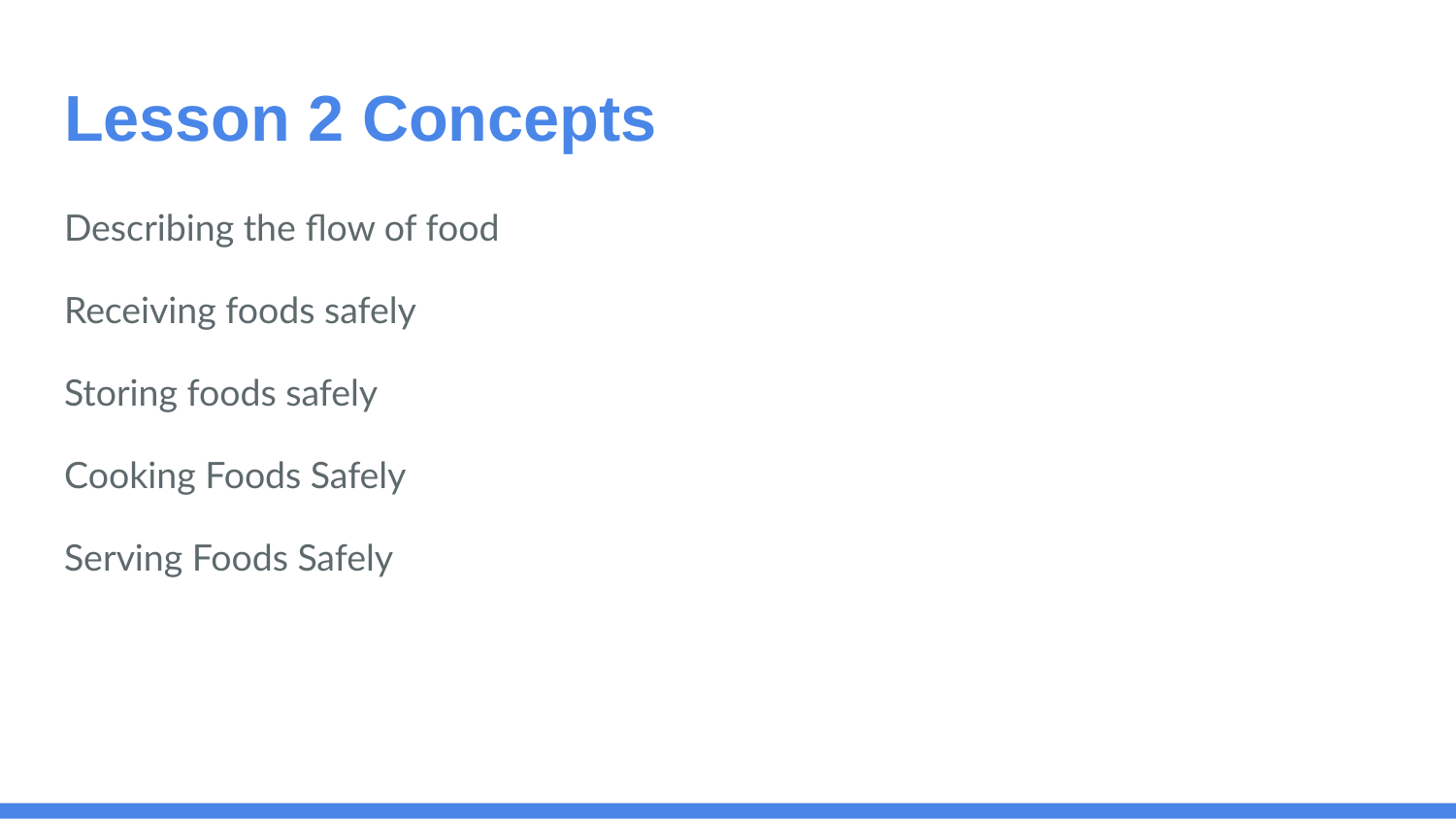

# Lesson 2 Concepts
Describing the flow of food
Receiving foods safely
Storing foods safely
Cooking Foods Safely
Serving Foods Safely